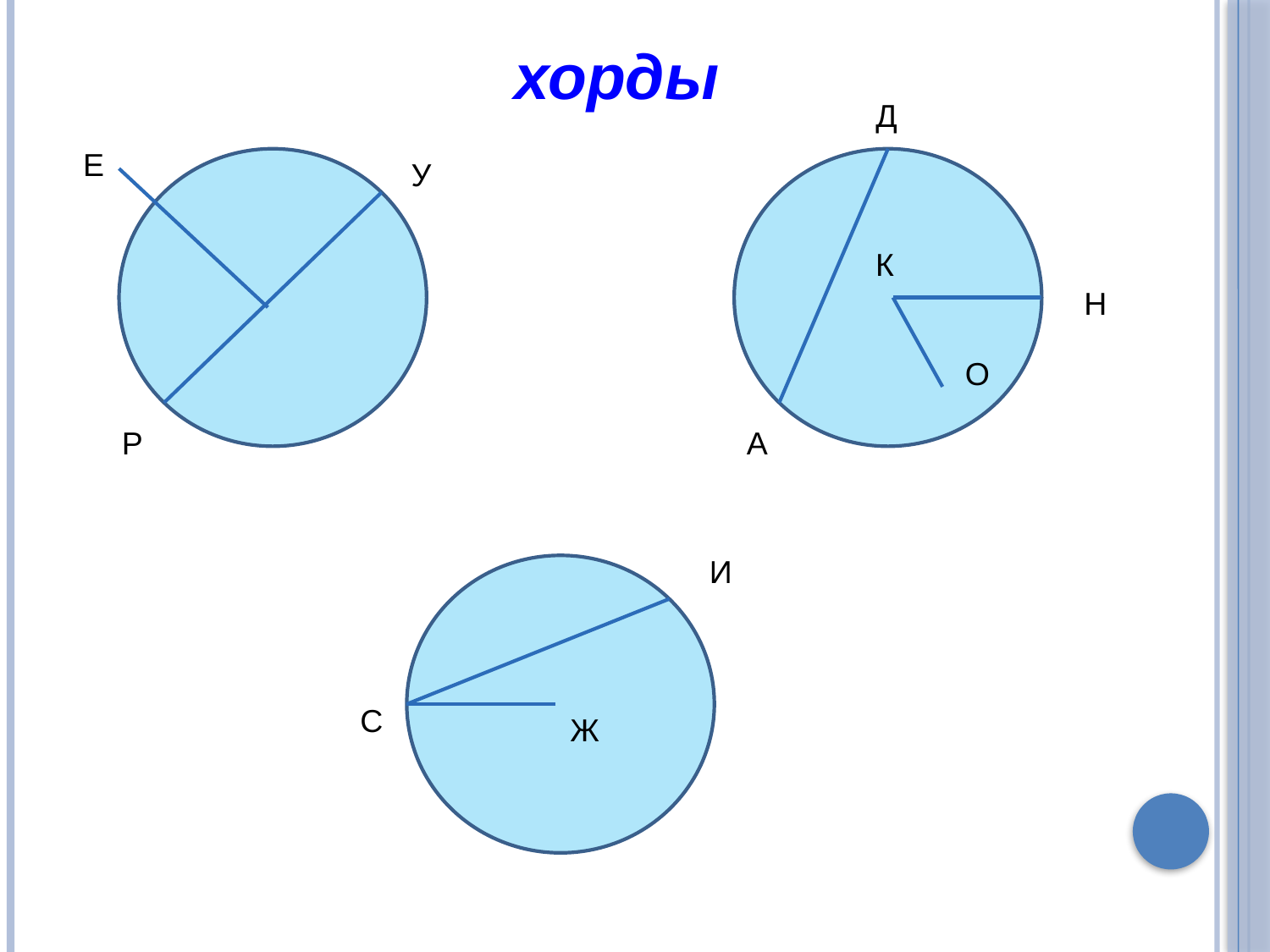

хорды
Д
Е

У

К
Н
О
Р
А
И

С
Ж